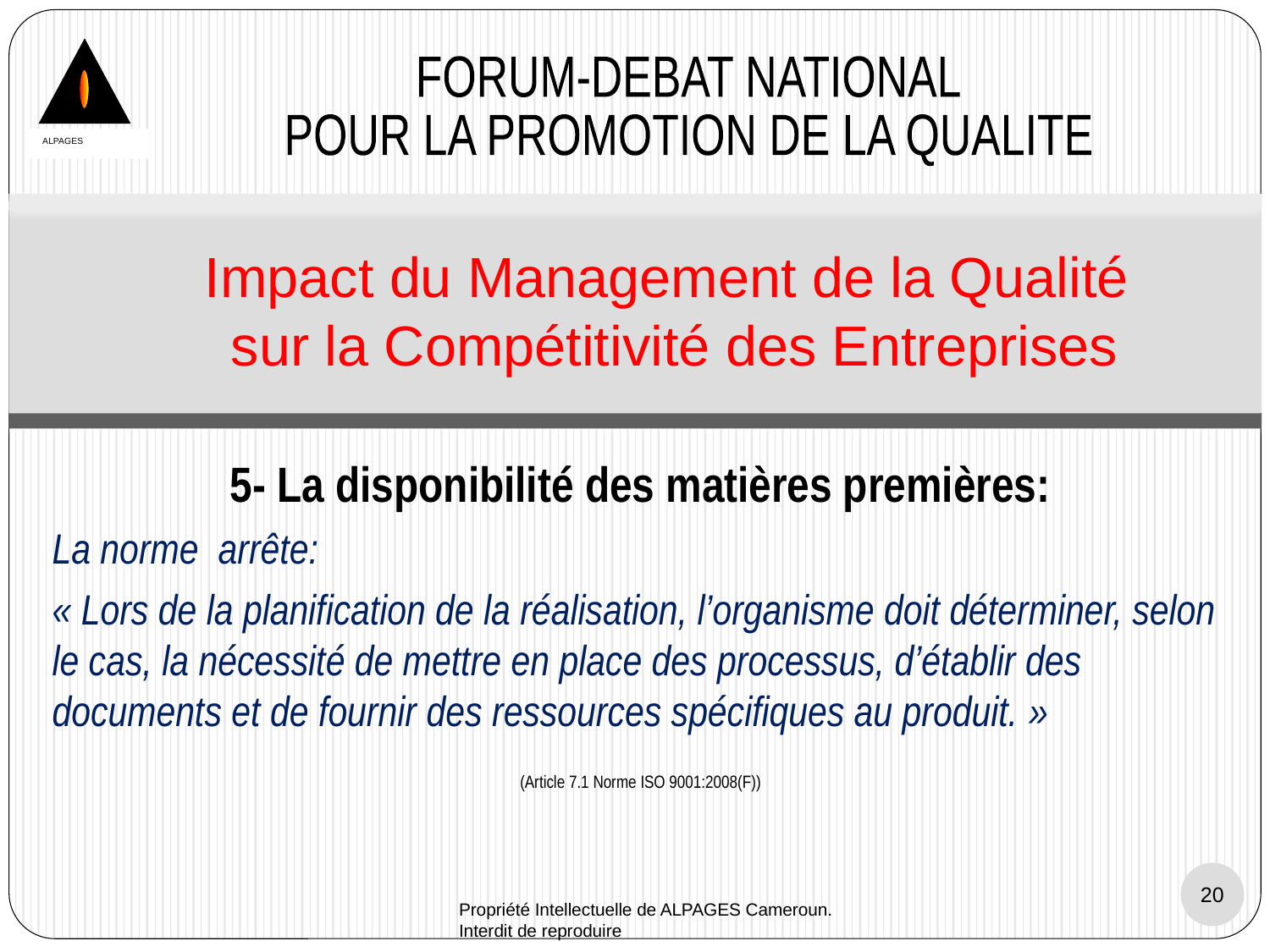

FORUM-DEBAT NATIONAL
POUR LA PROMOTION DE LA QUALITE

ALPAGES
# Impact du Management de la Qualité sur la Compétitivité des Entreprises
5- La disponibilité des matières premières:
La norme  arrête:
« Lors de la planification de la réalisation, l’organisme doit déterminer, selon le cas, la nécessité de mettre en place des processus, d’établir des documents et de fournir des ressources spécifiques au produit. »
 (Article 7.1 Norme ISO 9001:2008(F))
20
Propriété Intellectuelle de ALPAGES Cameroun. Interdit de reproduire